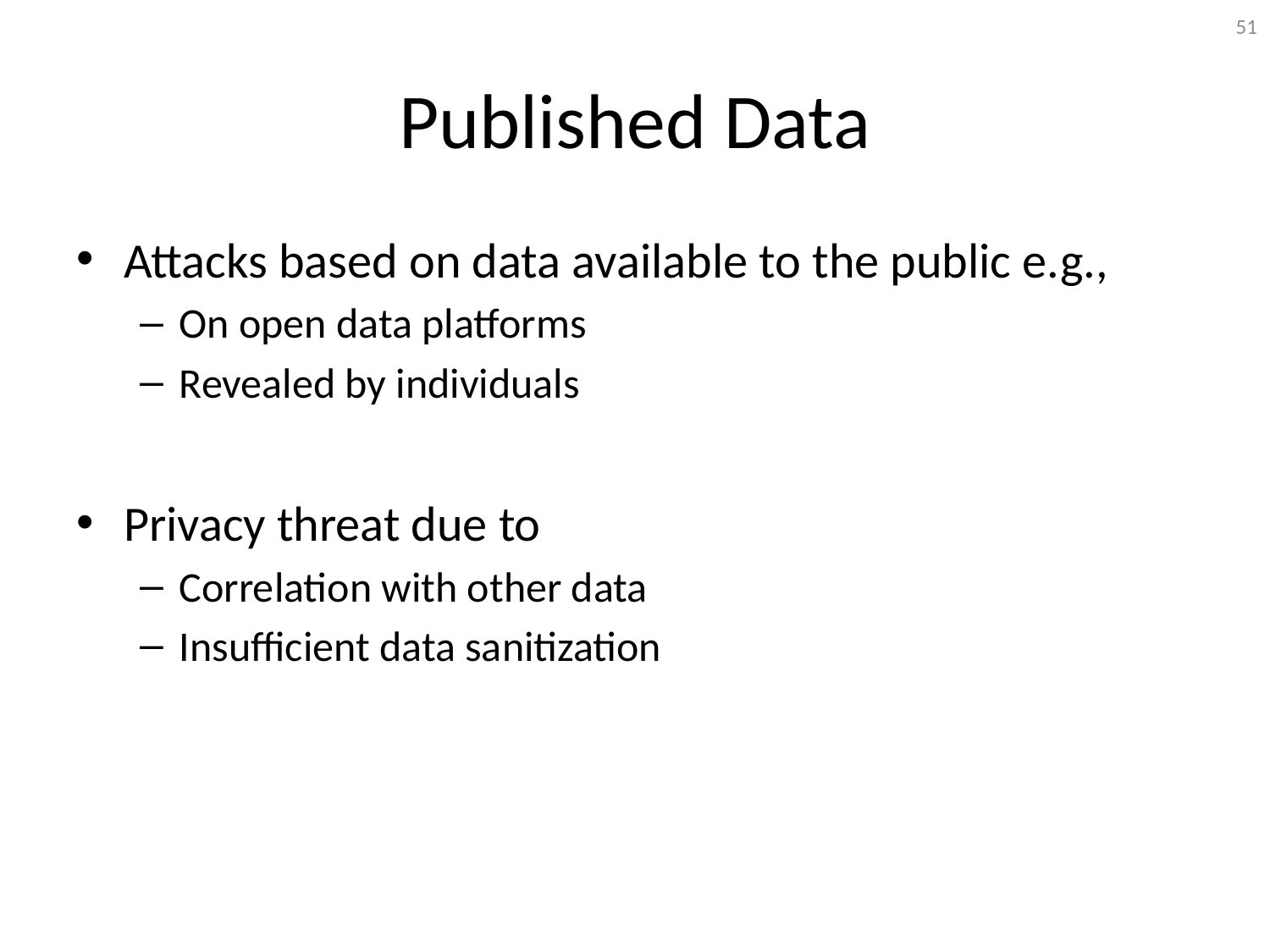

51
# Published Data
Attacks based on data available to the public e.g.,
On open data platforms
Revealed by individuals

Privacy threat due to
Correlation with other data
Insufficient data sanitization